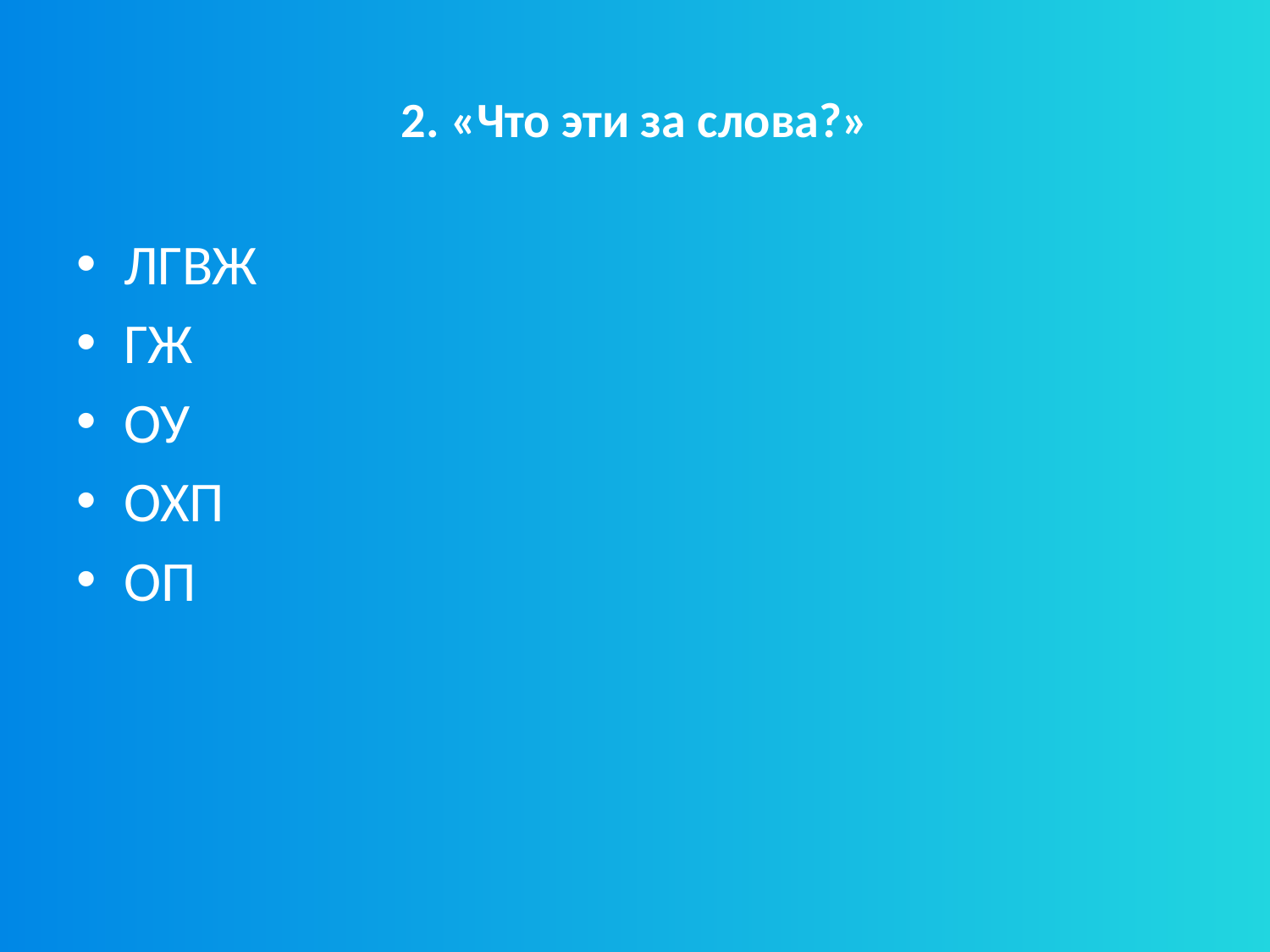

# 2. «Что эти за слова?»
ЛГВЖ
ГЖ
ОУ
ОХП
ОП